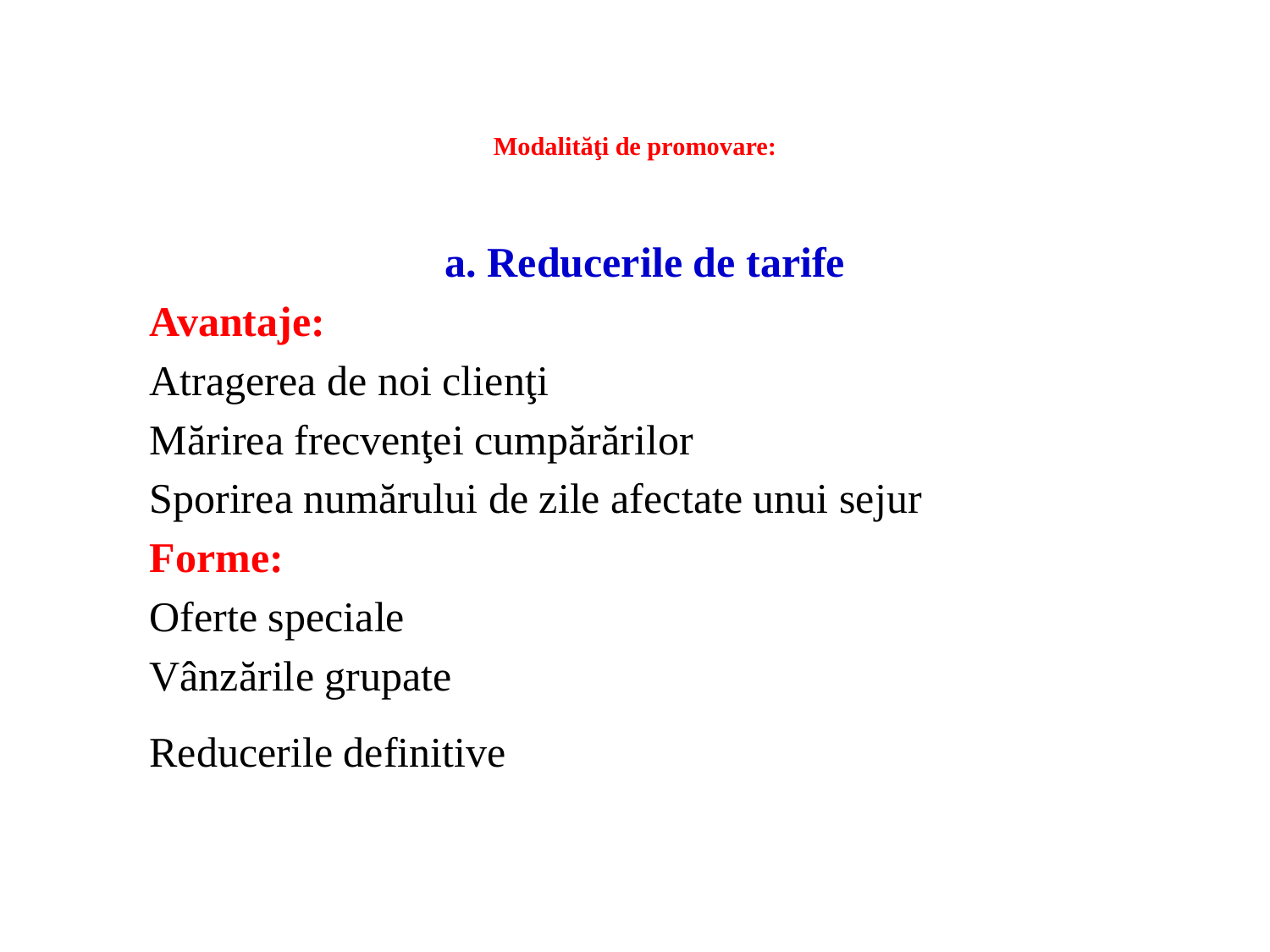

# Modalităţi de promovare:
 a. Reducerile de tarife
	Avantaje:
	Atragerea de noi clienţi
	Mărirea frecvenţei cumpărărilor
	Sporirea numărului de zile afectate unui sejur
	Forme:
	Oferte speciale
	Vânzările grupate
	Reducerile definitive